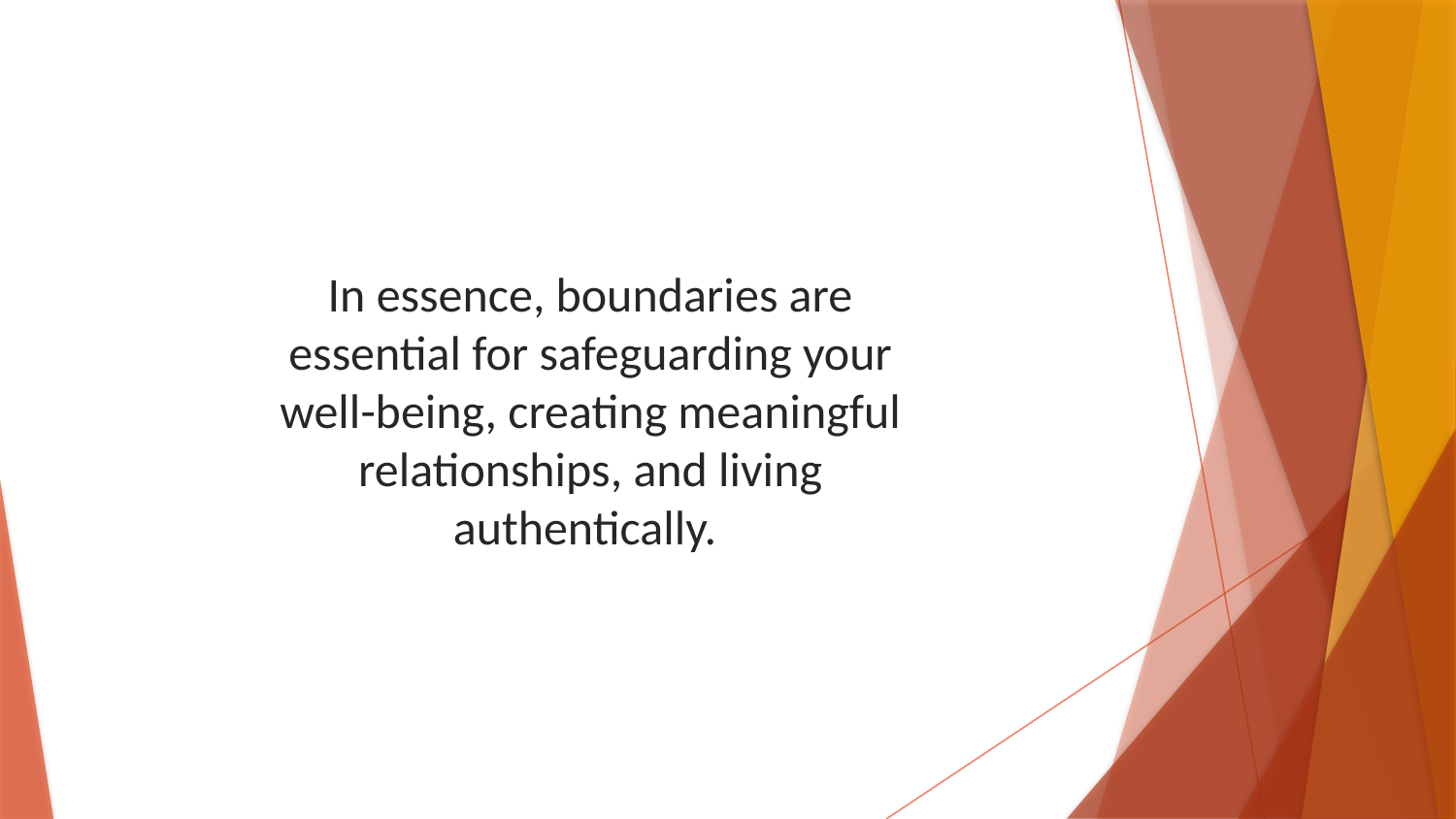

In essence, boundaries are essential for safeguarding your well-being, creating meaningful relationships, and living authentically.